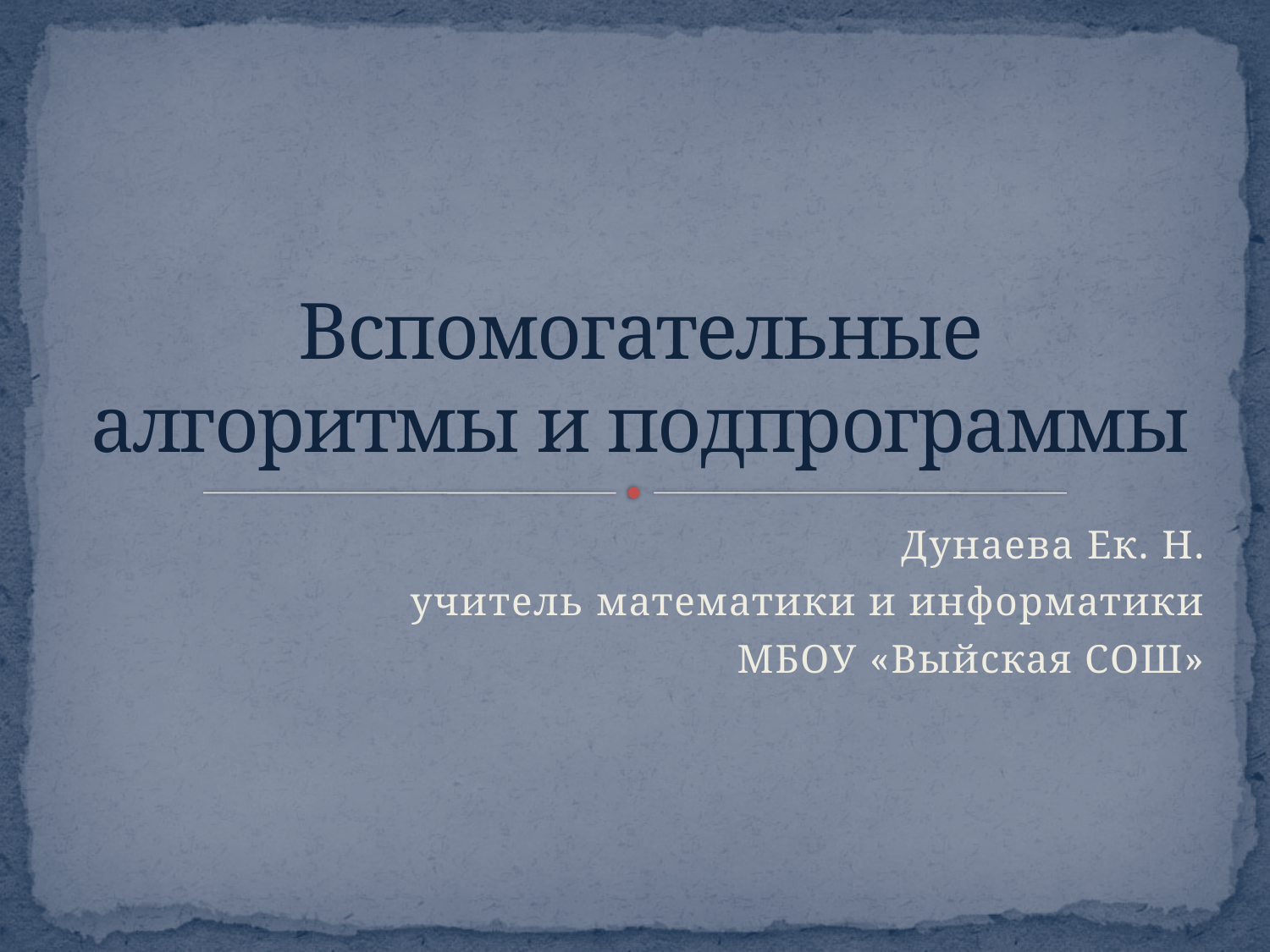

# Вспомогательные алгоритмы и подпрограммы
Дунаева Ек. Н.
учитель математики и информатики
МБОУ «Выйская СОШ»